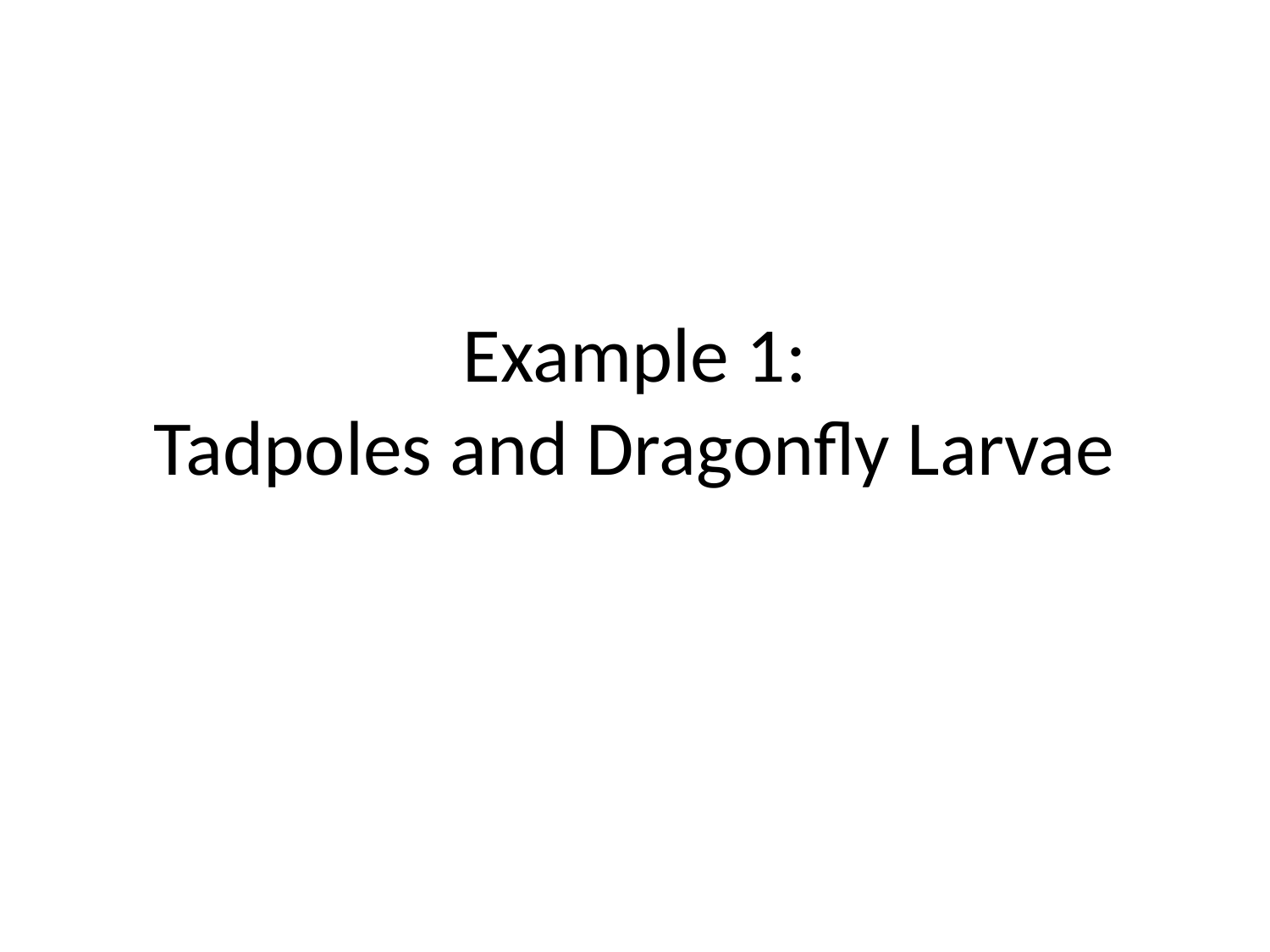

# Example 1: Tadpoles and Dragonfly Larvae